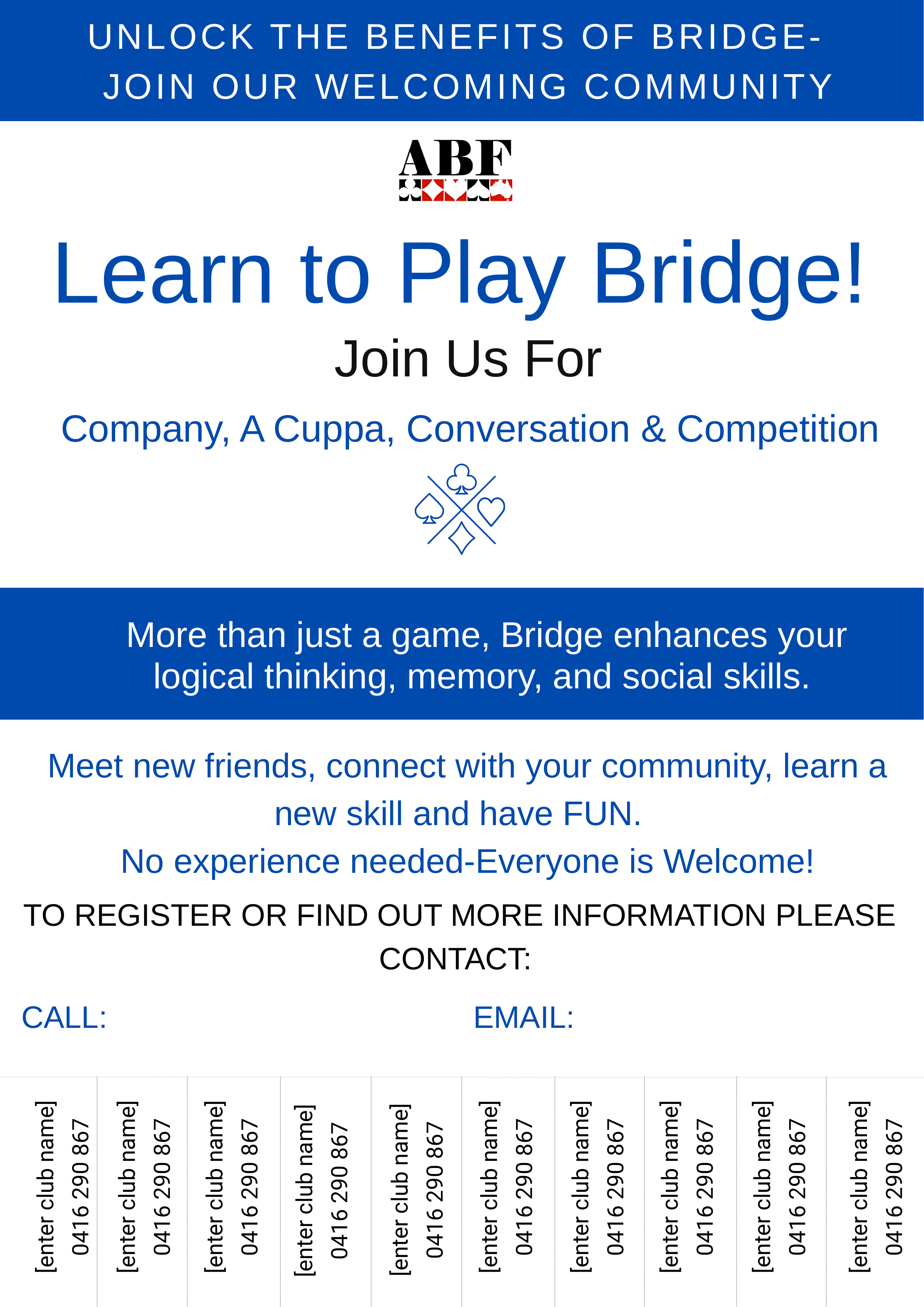

UNLOCK THE BENEFITS OF BRIDGE-
JOIN OUR WELCOMING COMMUNITY

Learn to Play Bridge!
Join Us For
Company, A Cuppa, Conversation & Competition

More than just a game, Bridge enhances your logical thinking, memory, and social skills.
Meet new friends, connect with your community, learn a new skill and have FUN.
No experience needed-Everyone is Welcome!
TO REGISTER OR FIND OUT MORE INFORMATION PLEASE CONTACT:
CALL:
EMAIL:
[enter club name]
0416 290 867
[enter club name]
0416 290 867
[enter club name]
0416 290 867
[enter club name]
0416 290 867
[enter club name]
0416 290 867
[enter club name]
0416 290 867
[enter club name]
0416 290 867

[enter club name]
0416 290 867
[enter club name]
0416 290 867
[enter club name]
0416 290 867